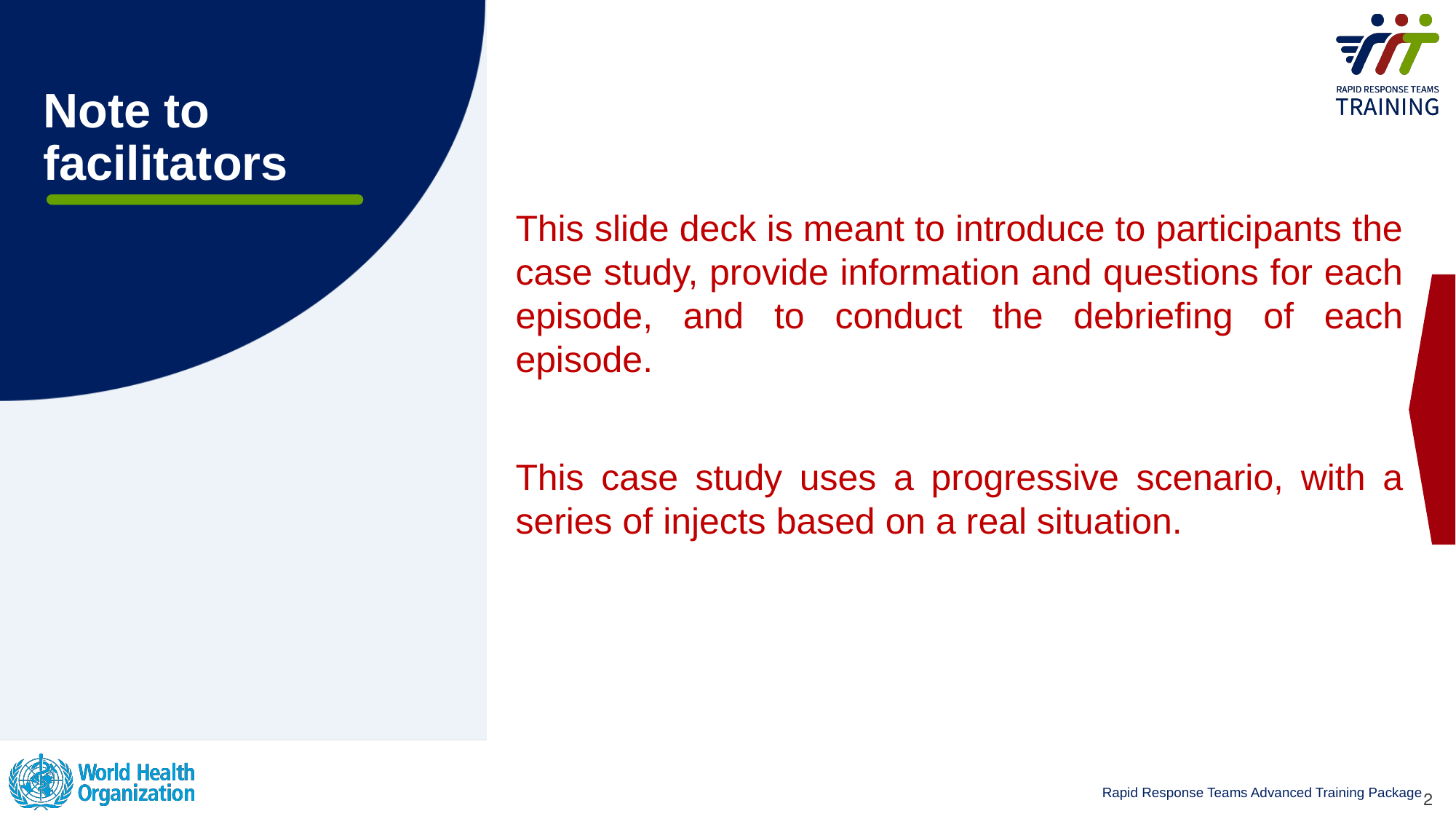

# Note to facilitators
This slide deck is meant to introduce to participants the case study, provide information and questions for each episode, and to conduct the debriefing of each episode.

This case study uses a progressive scenario, with a series of injects based on a real situation.